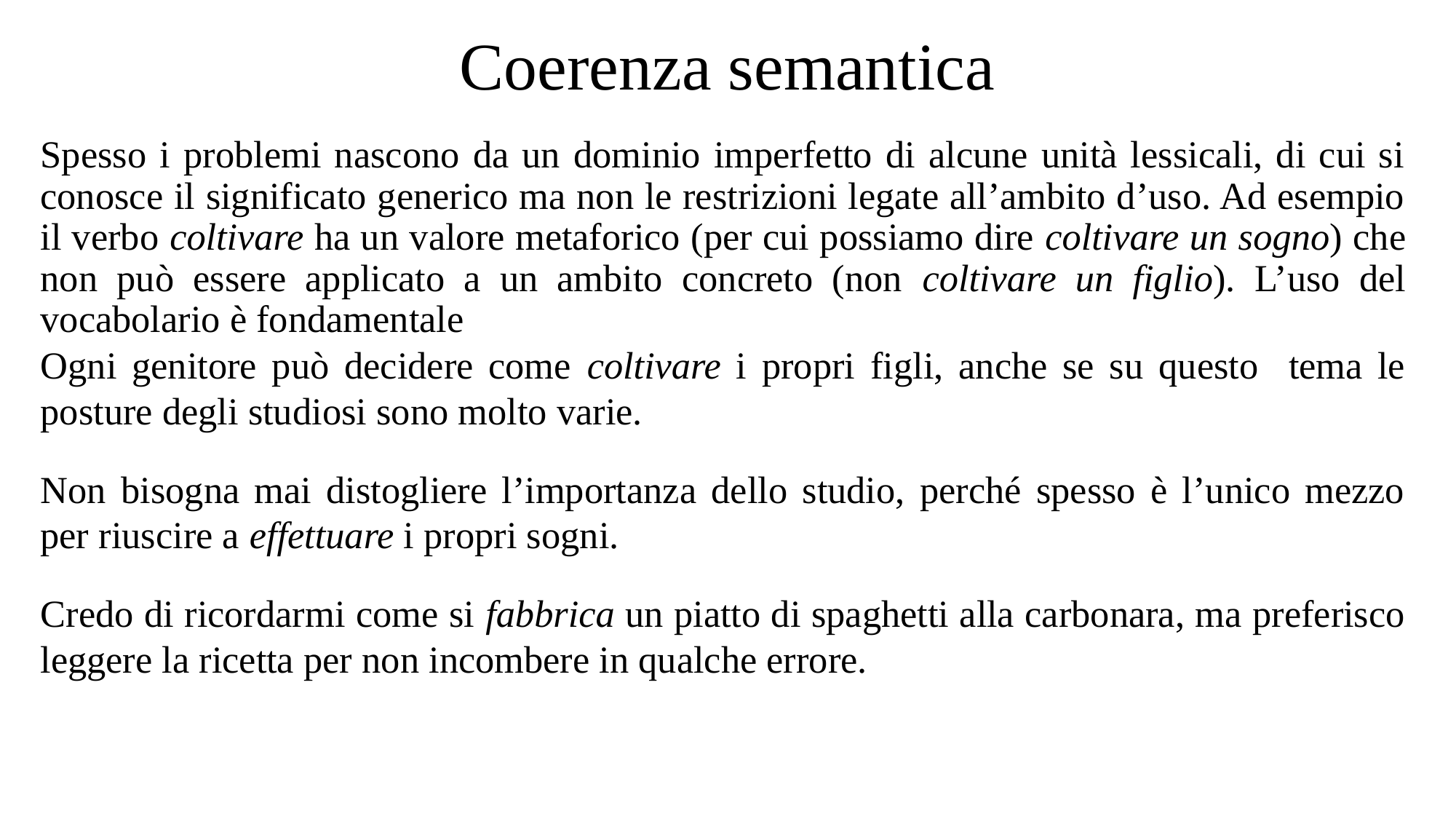

# Coerenza semantica
Spesso i problemi nascono da un dominio imperfetto di alcune unità lessicali, di cui si conosce il significato generico ma non le restrizioni legate all’ambito d’uso. Ad esempio il verbo coltivare ha un valore metaforico (per cui possiamo dire coltivare un sogno) che non può essere applicato a un ambito concreto (non coltivare un figlio). L’uso del vocabolario è fondamentale
Ogni genitore può decidere come coltivare i propri figli, anche se su questo  tema le posture degli studiosi sono molto varie.

Non bisogna mai distogliere l’importanza dello studio, perché spesso è l’unico mezzo per riuscire a effettuare i propri sogni.

Credo di ricordarmi come si fabbrica un piatto di spaghetti alla carbonara, ma preferisco leggere la ricetta per non incombere in qualche errore.